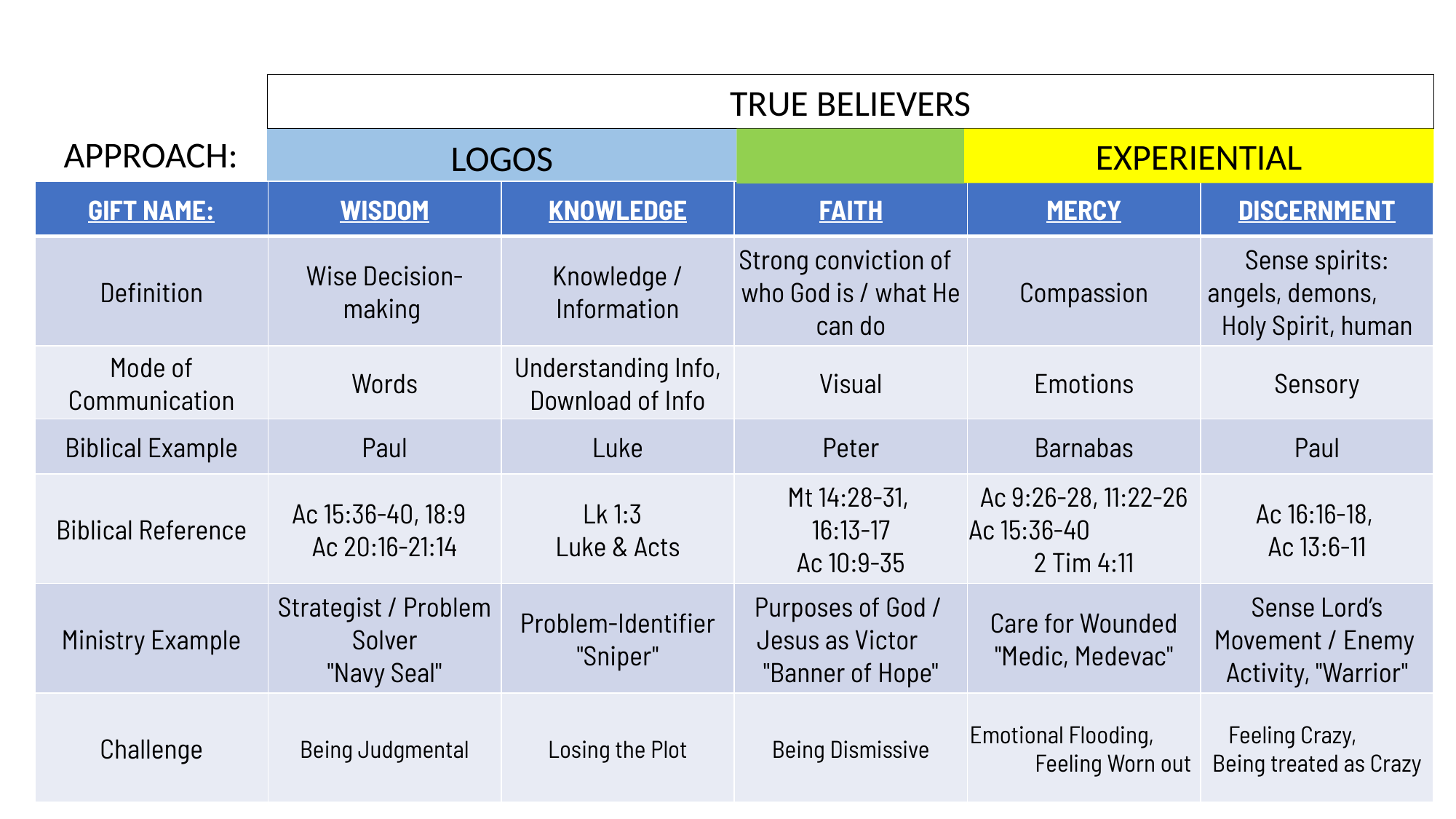

#
TRUE BELIEVERS
APPROACH:
LOGOS

EXPERIENTIAL
| GIFT NAME: | WISDOM | KNOWLEDGE | FAITH | MERCY | DISCERNMENT |
| --- | --- | --- | --- | --- | --- |
| Definition | Wise Decision-making | Knowledge / Information | Strong conviction of who God is / what He can do | Compassion | Sense spirits: angels, demons, Holy Spirit, human |
| Mode of Communication | Words | Understanding Info, Download of Info | Visual | Emotions | Sensory |
| Biblical Example | Paul | Luke | Peter | Barnabas | Paul |
| Biblical Reference | Ac 15:36-40, 18:9 Ac 20:16-21:14 | Lk 1:3 Luke & Acts | Mt 14:28-31, 16:13-17 Ac 10:9-35 | Ac 9:26-28, 11:22-26 Ac 15:36-40 2 Tim 4:11 | Ac 16:16-18, Ac 13:6-11 |
| Ministry Example | Strategist / Problem Solver "Navy Seal" | Problem-Identifier "Sniper" | Purposes of God / Jesus as Victor "Banner of Hope" | Care for Wounded "Medic, Medevac" | Sense Lord’s Movement / Enemy Activity, "Warrior" |
| Challenge | Being Judgmental | Losing the Plot | Being Dismissive | Emotional Flooding, Feeling Worn out | Feeling Crazy, Being treated as Crazy |